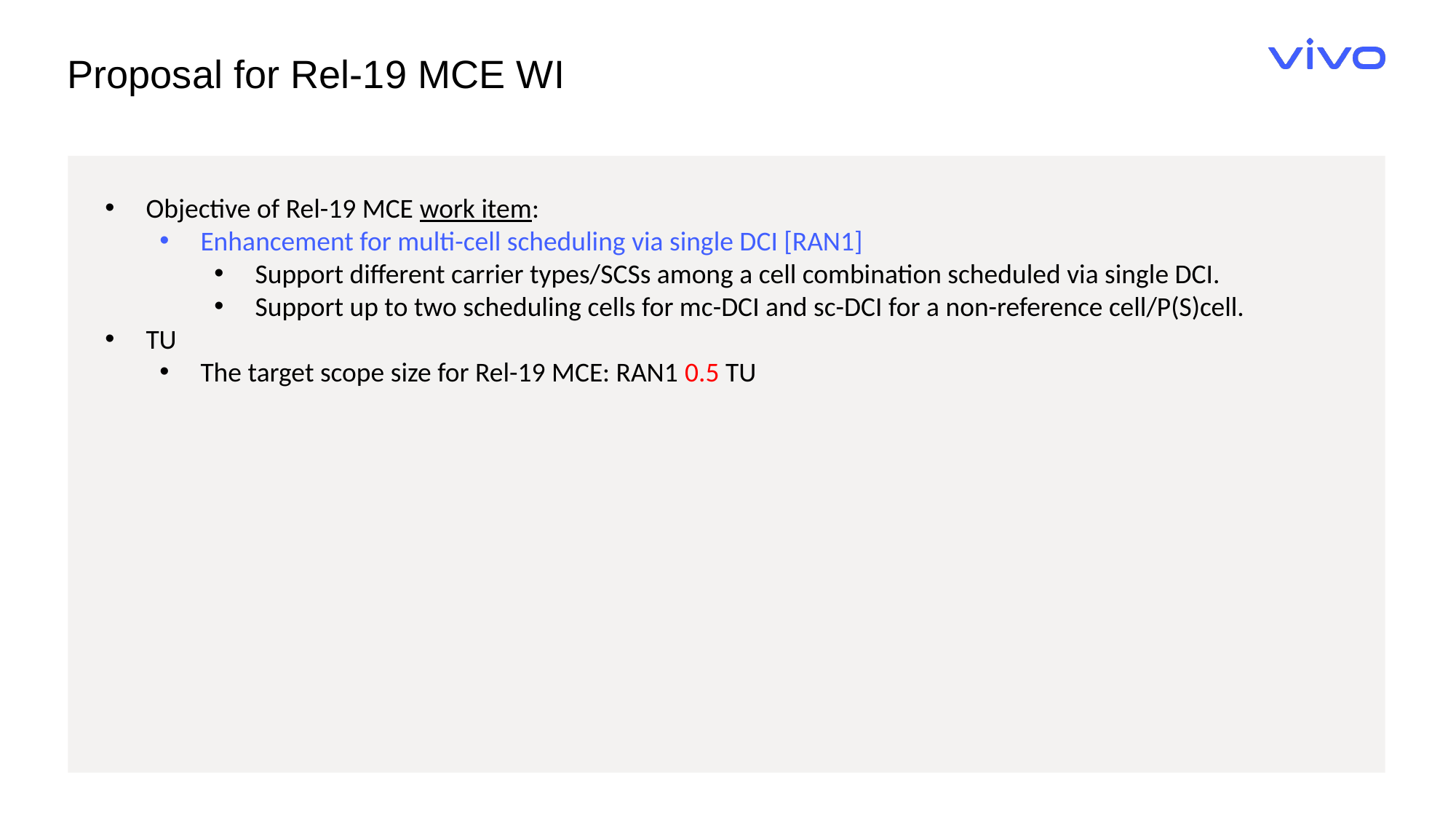

Proposal for Rel-19 MCE WI

Objective of Rel-19 MCE work item:
Enhancement for multi-cell scheduling via single DCI [RAN1]
Support different carrier types/SCSs among a cell combination scheduled via single DCI.
Support up to two scheduling cells for mc-DCI and sc-DCI for a non-reference cell/P(S)cell.
TU
The target scope size for Rel-19 MCE: RAN1 0.5 TU